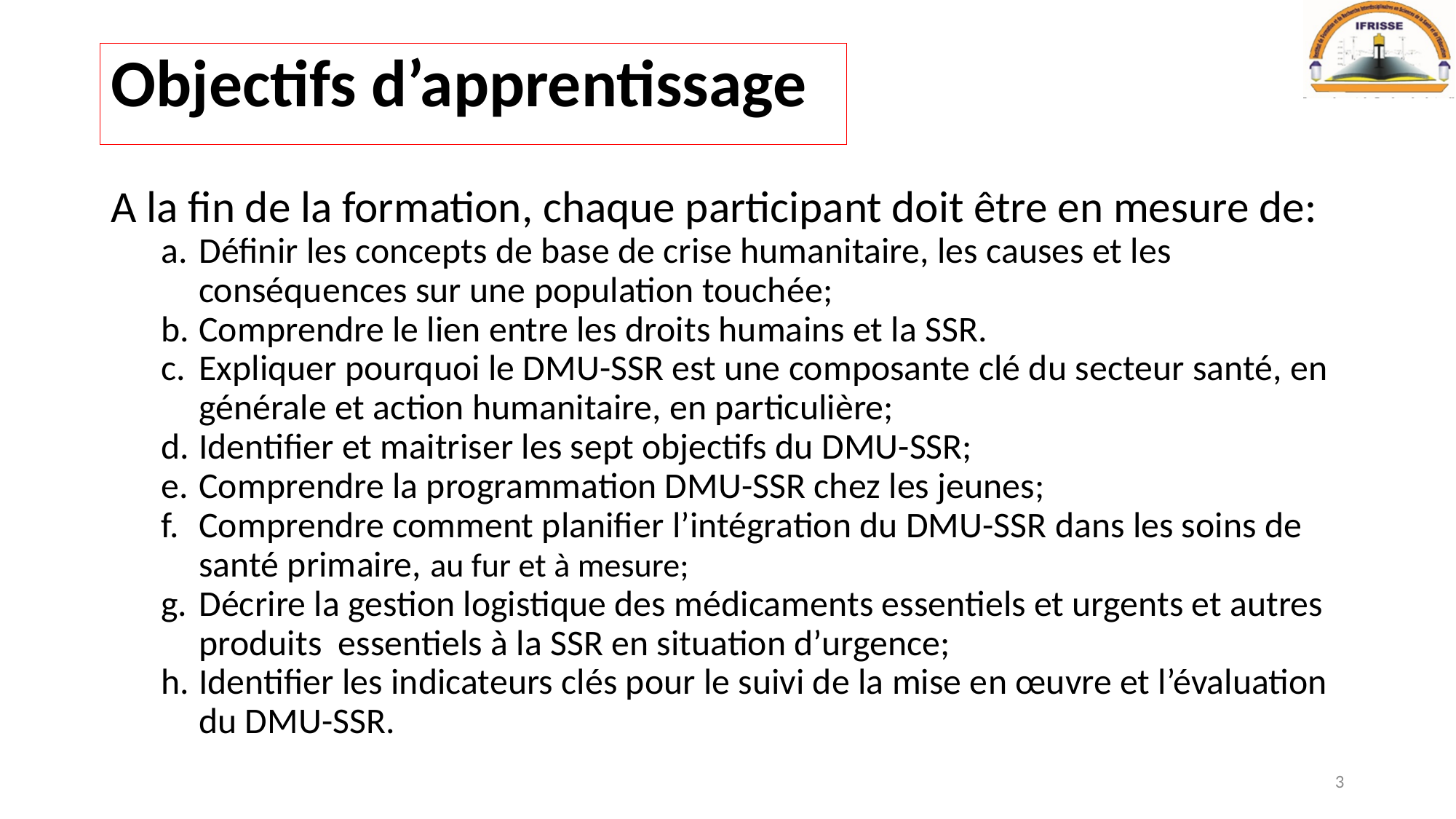

# Objectifs d’apprentissage
A la fin de la formation, chaque participant doit être en mesure de:
Définir les concepts de base de crise humanitaire, les causes et les conséquences sur une population touchée;
Comprendre le lien entre les droits humains et la SSR.
Expliquer pourquoi le DMU-SSR est une composante clé du secteur santé, en générale et action humanitaire, en particulière;
Identifier et maitriser les sept objectifs du DMU-SSR;
Comprendre la programmation DMU-SSR chez les jeunes;
Comprendre comment planifier l’intégration du DMU-SSR dans les soins de santé primaire, au fur et à mesure;
Décrire la gestion logistique des médicaments essentiels et urgents et autres produits  essentiels à la SSR en situation d’urgence;
Identifier les indicateurs clés pour le suivi de la mise en œuvre et l’évaluation du DMU-SSR.

3